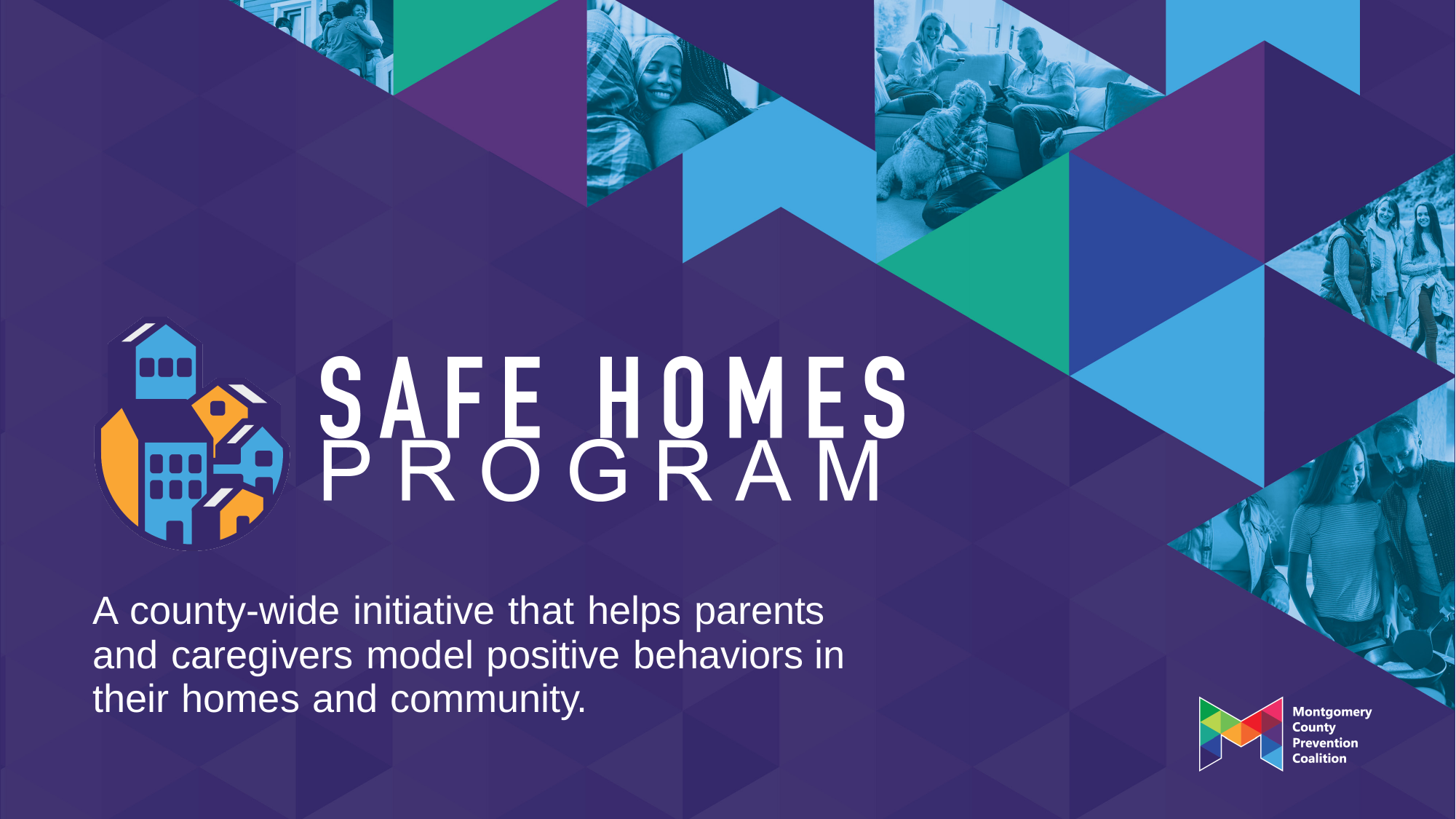

A county-wide initiative that helps parents and caregivers model positive behaviors in their homes and community.